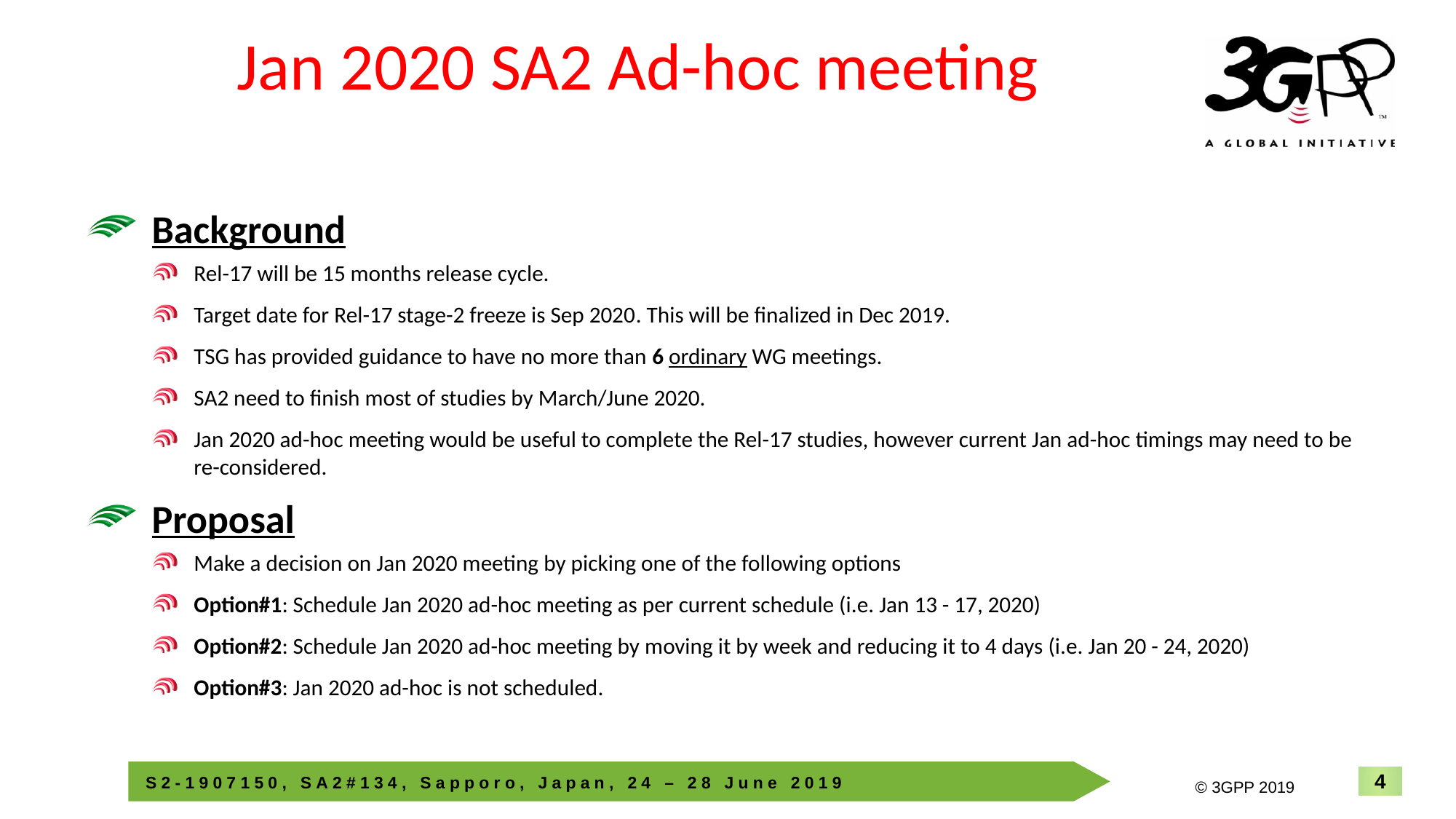

4
INTEL CONFIDENTIAL
# Jan 2020 SA2 Ad-hoc meeting
Background
Rel-17 will be 15 months release cycle.
Target date for Rel-17 stage-2 freeze is Sep 2020. This will be finalized in Dec 2019.
TSG has provided guidance to have no more than 6 ordinary WG meetings.
SA2 need to finish most of studies by March/June 2020.
Jan 2020 ad-hoc meeting would be useful to complete the Rel-17 studies, however current Jan ad-hoc timings may need to be re-considered.
Proposal
Make a decision on Jan 2020 meeting by picking one of the following options
Option#1: Schedule Jan 2020 ad-hoc meeting as per current schedule (i.e. Jan 13 - 17, 2020)
Option#2: Schedule Jan 2020 ad-hoc meeting by moving it by week and reducing it to 4 days (i.e. Jan 20 - 24, 2020)
Option#3: Jan 2020 ad-hoc is not scheduled.